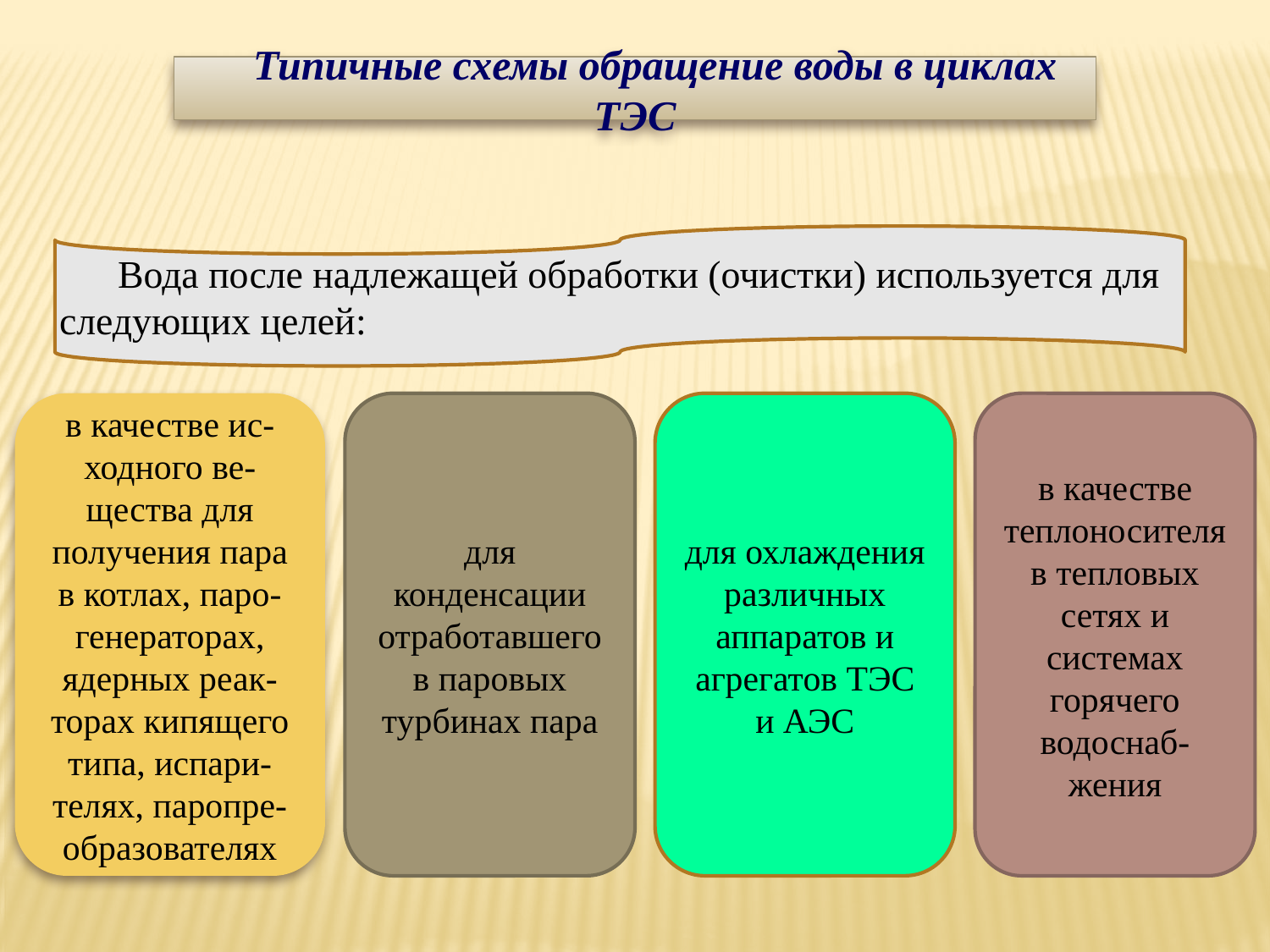

Типичные схемы обращение воды в циклах ТЭС

       Вода после надлежащей обработки (очистки) используется для
 следующих целей:
в качестве ис-ходного ве-щества для получения пара в котлах, паро-генераторах, ядерных реак-торах кипящего типа, испари-телях, паропре-образователях
для конденсации отработавшего в паровых турбинах пара
для охлаждения различных аппаратов и агрегатов ТЭС и АЭС
в качестве теплоносителя в тепловых сетях и системах горячего водоснаб-жения